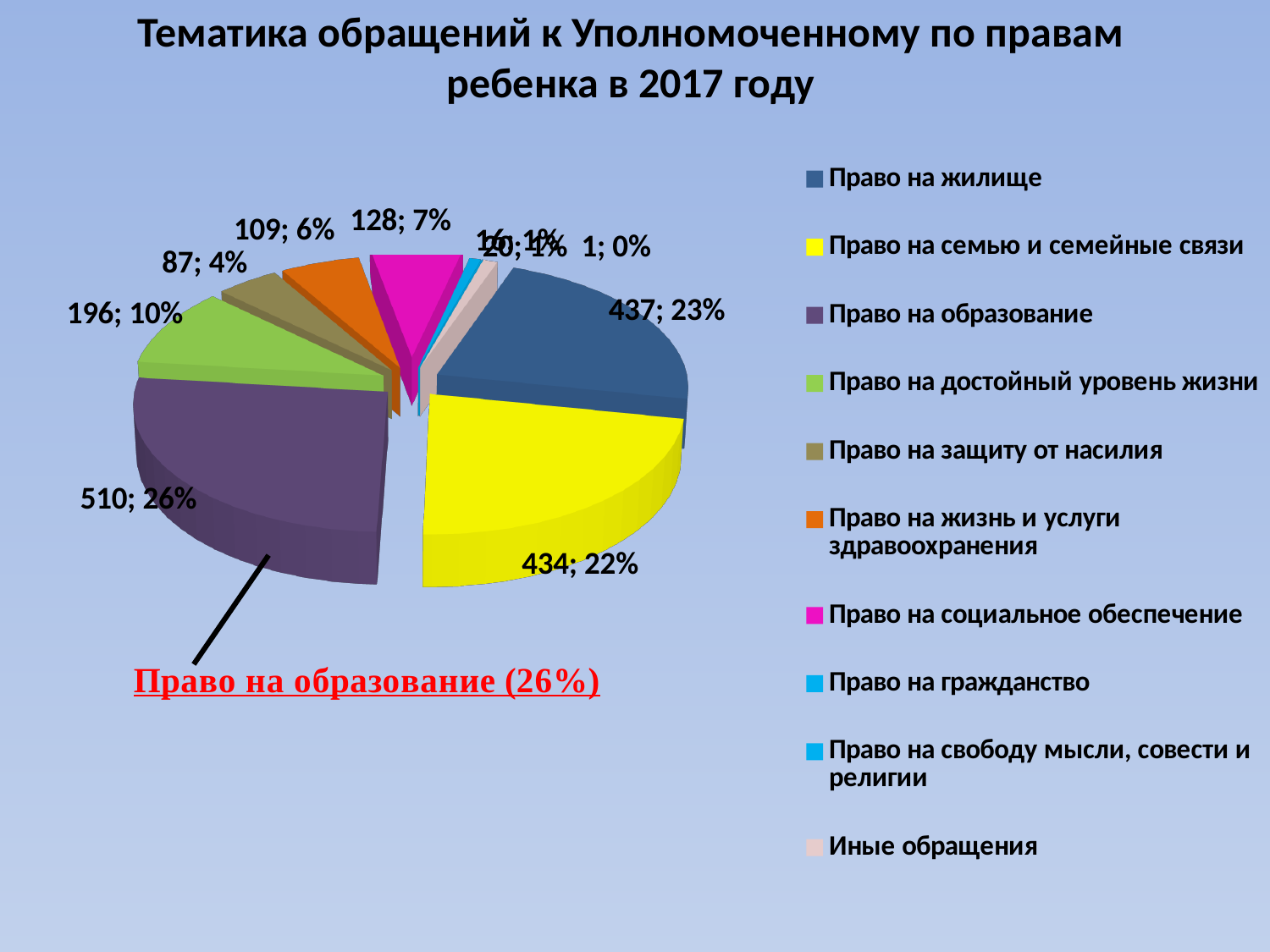

# Тематика обращений к Уполномоченному по правам ребенка в 2017 году

[unsupported chart]